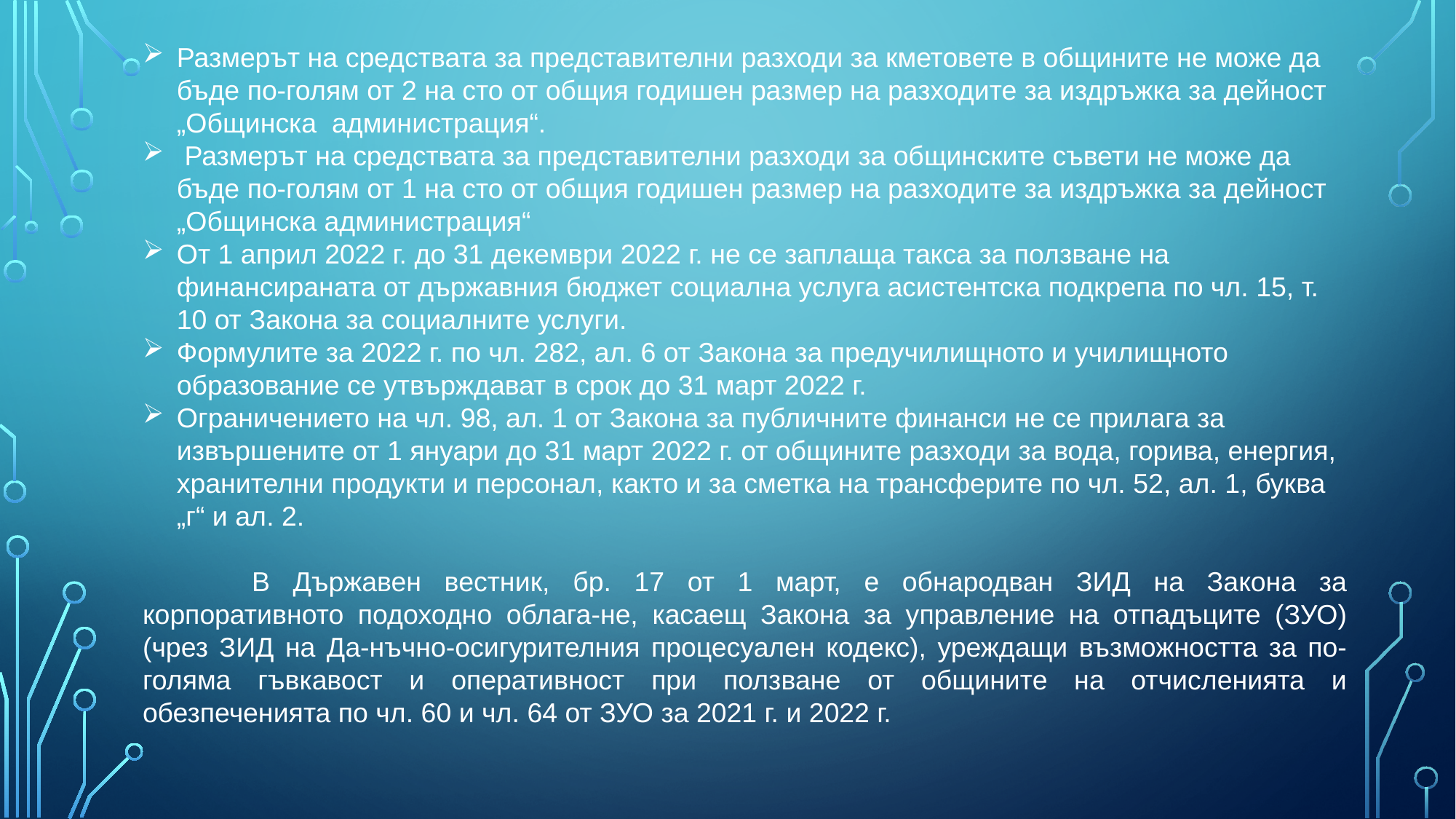

Размерът на средствата за представителни разходи за кметовете в общините не може да бъде по-голям от 2 на сто от общия годишен размер на разходите за издръжка за дейност „Общинска  администрация“.
 Размерът на средствата за представителни разходи за общинските съвети не може да бъде по-голям от 1 на сто от общия годишен размер на разходите за издръжка за дейност „Общинска администрация“
От 1 април 2022 г. до 31 декември 2022 г. не се заплаща такса за ползване на финансираната от държавния бюджет социална услуга асистентска подкрепа по чл. 15, т. 10 от Закона за социалните услуги.
Формулите за 2022 г. по чл. 282, ал. 6 от Закона за предучилищното и училищното образование се утвърждават в срок до 31 март 2022 г.
Ограничението на чл. 98, ал. 1 от Закона за публичните финанси не се прилага за извършените от 1 януари до 31 март 2022 г. от общините разходи за вода, горива, енергия, хранителни продукти и персонал, както и за сметка на трансферите по чл. 52, ал. 1, буква „г“ и ал. 2.

	В Държавен вестник, бр. 17 от 1 март, е обнародван ЗИД на Закона за корпоративното подоходно облага-не, касаещ Закона за управление на отпадъците (ЗУО) (чрез ЗИД на Да-нъчно-осигурителния процесуален кодекс), уреждащи възможността за по-голяма гъвкавост и оперативност при ползване от общините на отчисленията и обезпеченията по чл. 60 и чл. 64 от ЗУО за 2021 г. и 2022 г.